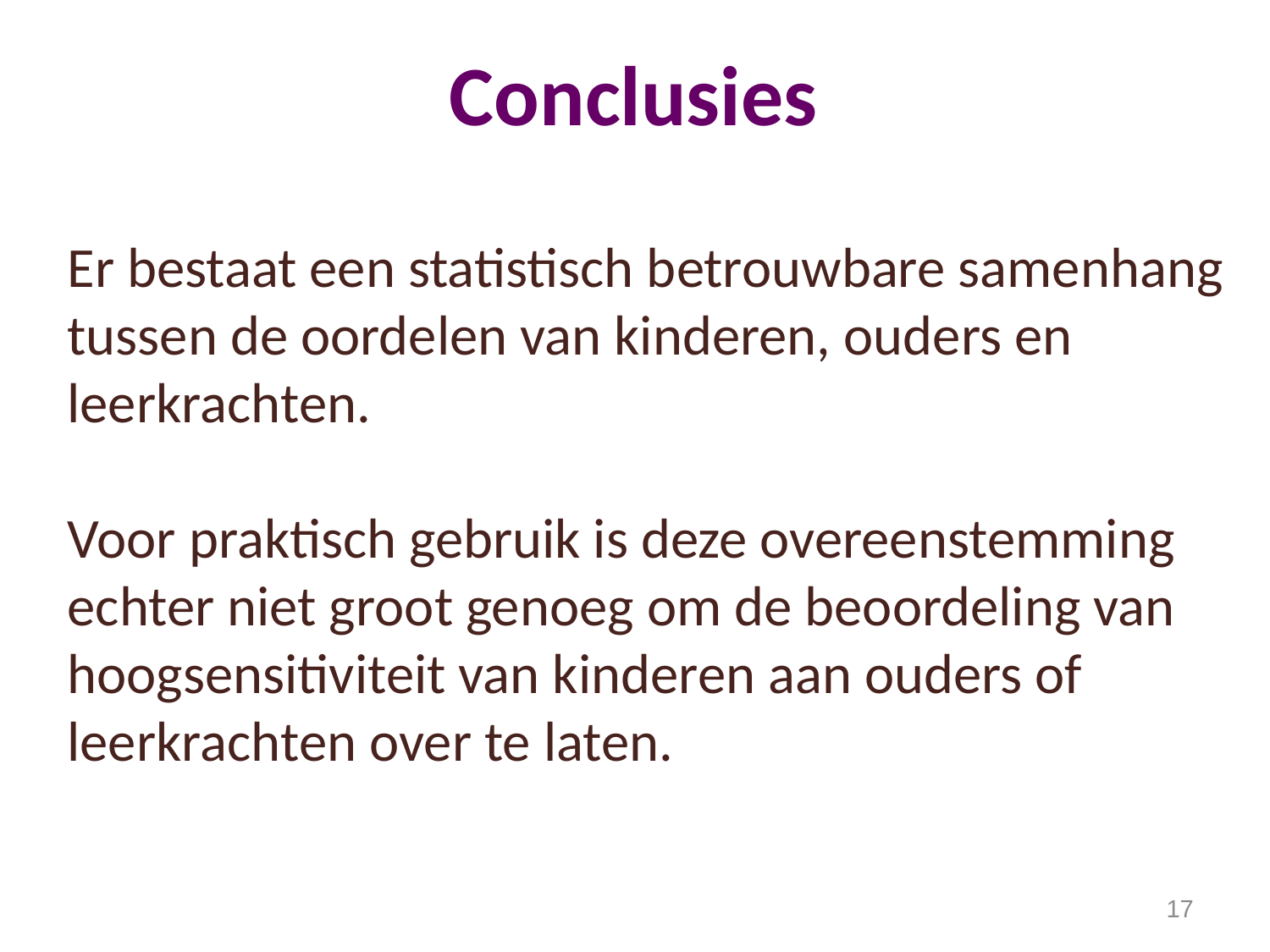

# Conclusies
Er bestaat een statistisch betrouwbare samenhang tussen de oordelen van kinderen, ouders en leerkrachten.

Voor praktisch gebruik is deze overeenstemming echter niet groot genoeg om de beoordeling van hoogsensitiviteit van kinderen aan ouders of leerkrachten over te laten.
17